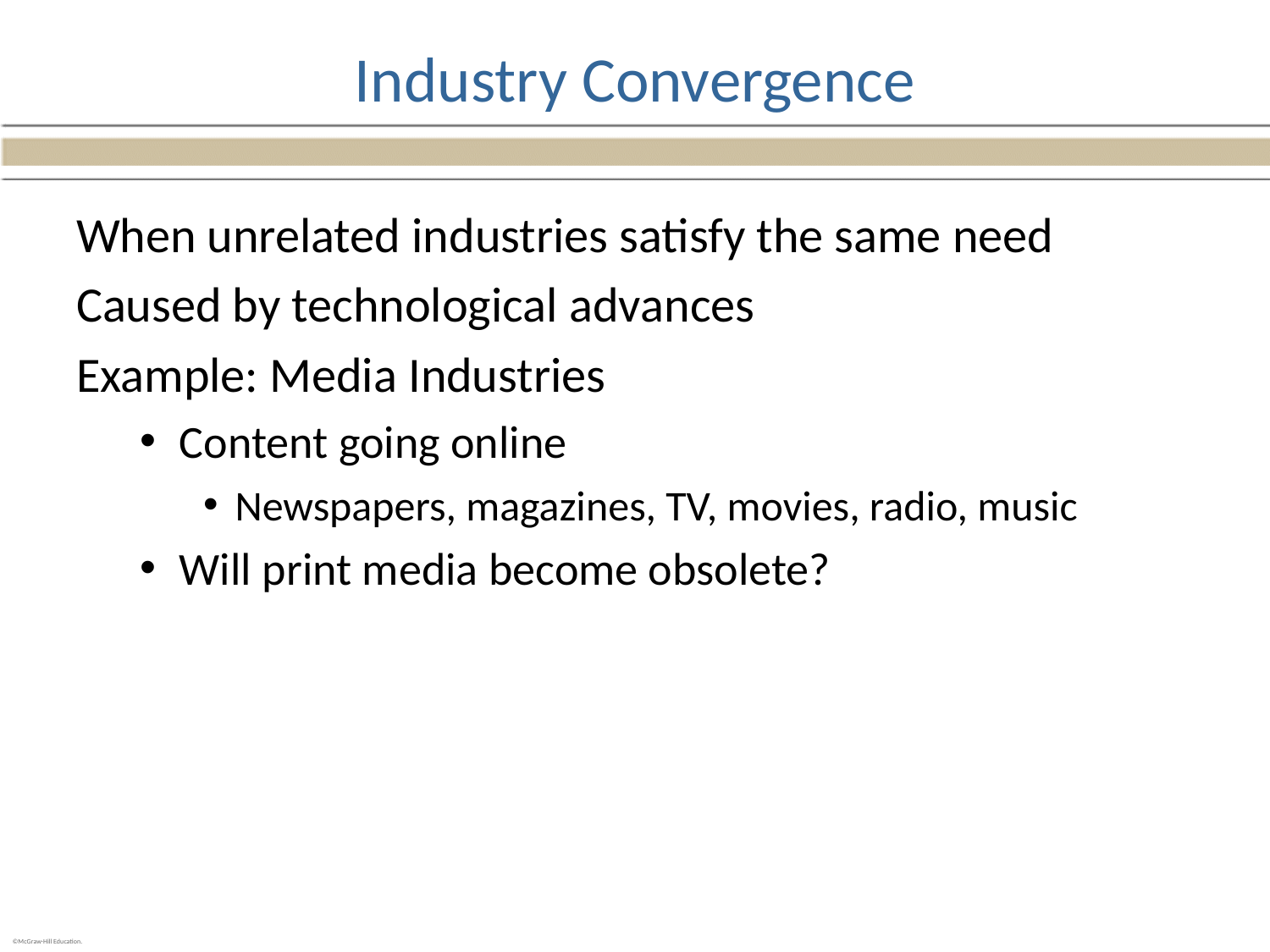

# Industry Convergence
When unrelated industries satisfy the same need
Caused by technological advances
Example: Media Industries
Content going online
Newspapers, magazines, TV, movies, radio, music
Will print media become obsolete?